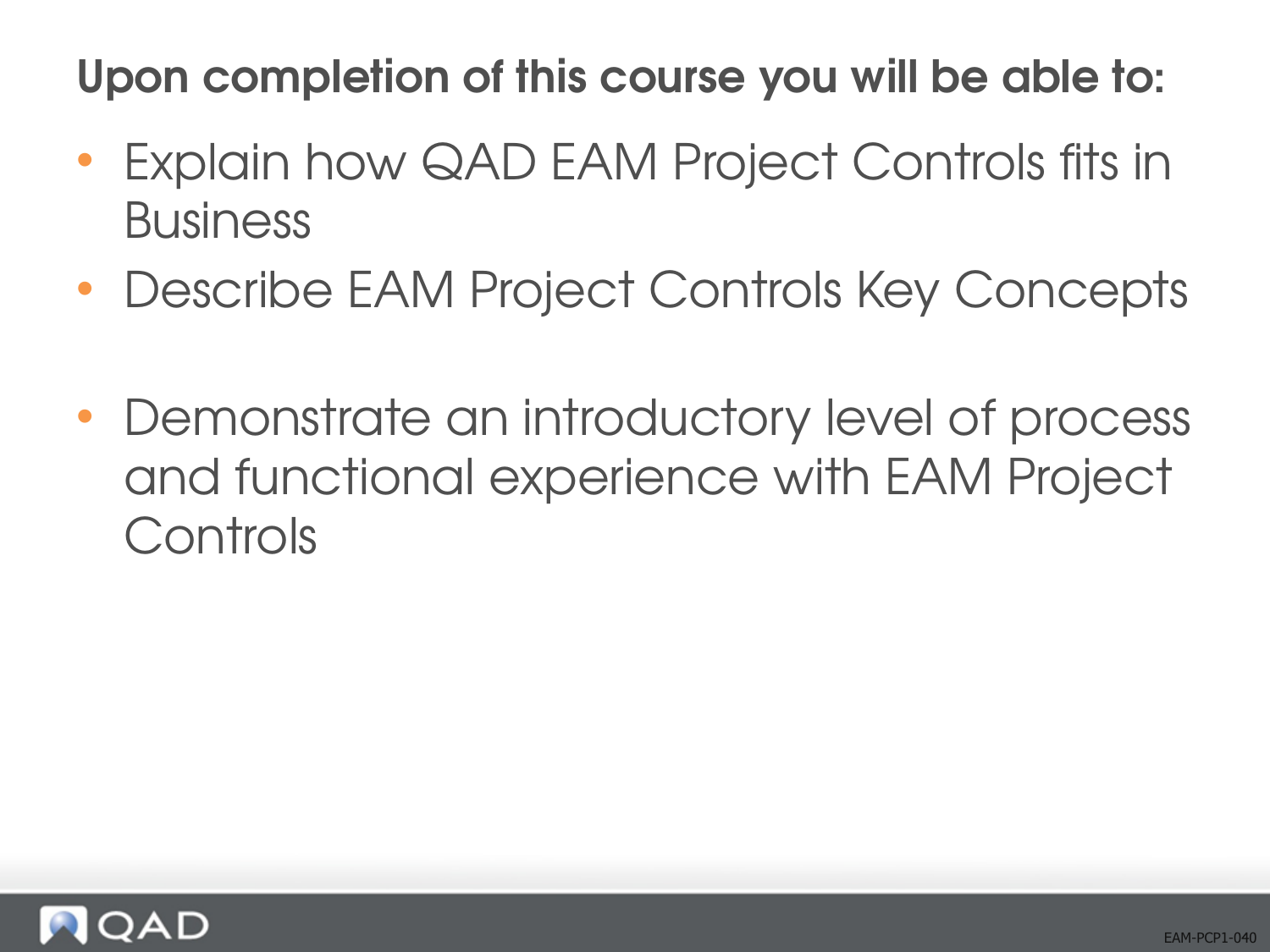

# Upon completion of this course you will be able to:
Explain how QAD EAM Project Controls fits in Business
Describe EAM Project Controls Key Concepts
Demonstrate an introductory level of process and functional experience with EAM Project Controls
EAM-PCP1-040